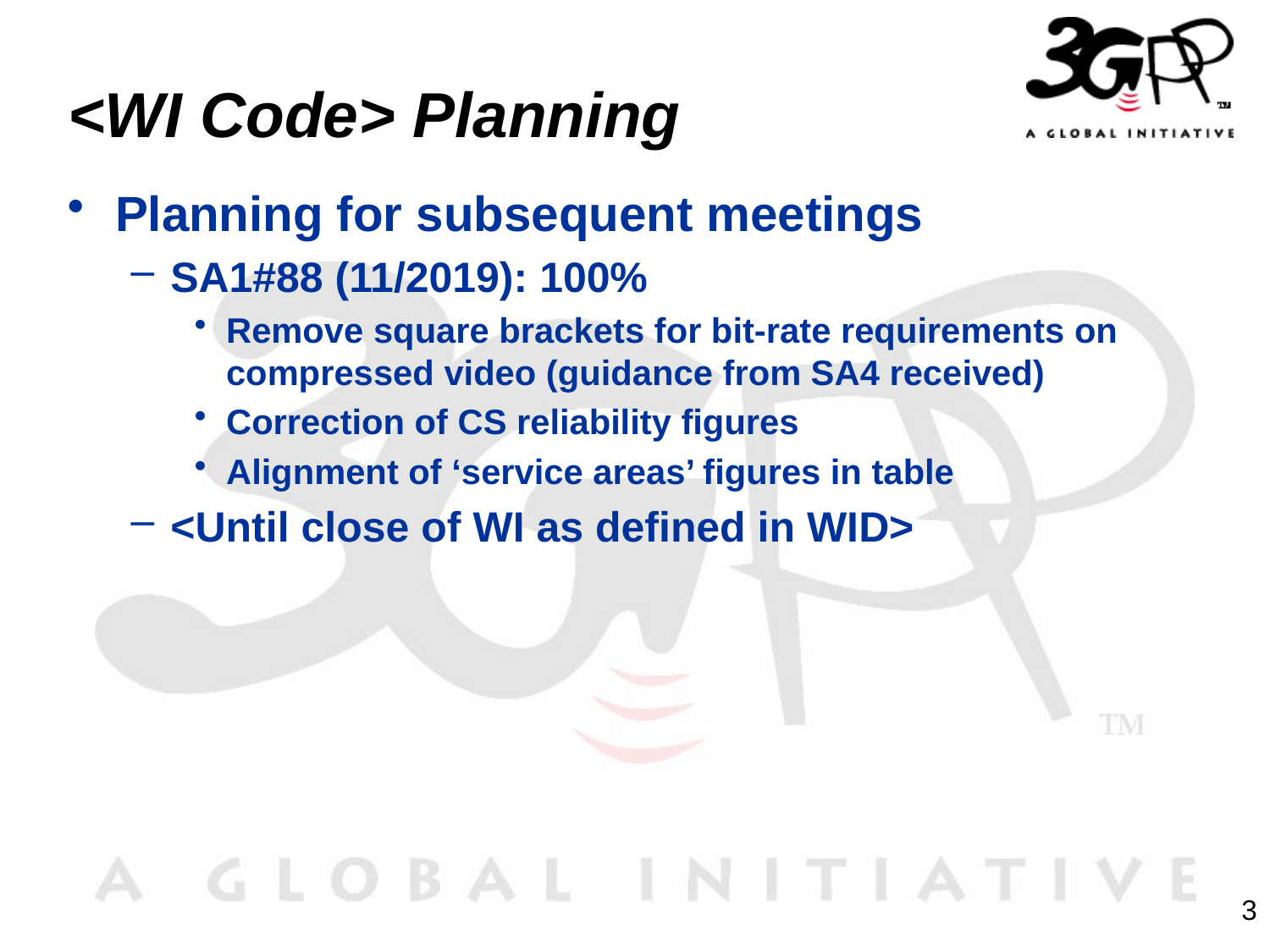

# <WI Code> Planning
Planning for subsequent meetings
SA1#88 (11/2019): 100%
Remove square brackets for bit-rate requirements on compressed video (guidance from SA4 received)
Correction of CS reliability figures
Alignment of ‘service areas’ figures in table
<Until close of WI as defined in WID>
3